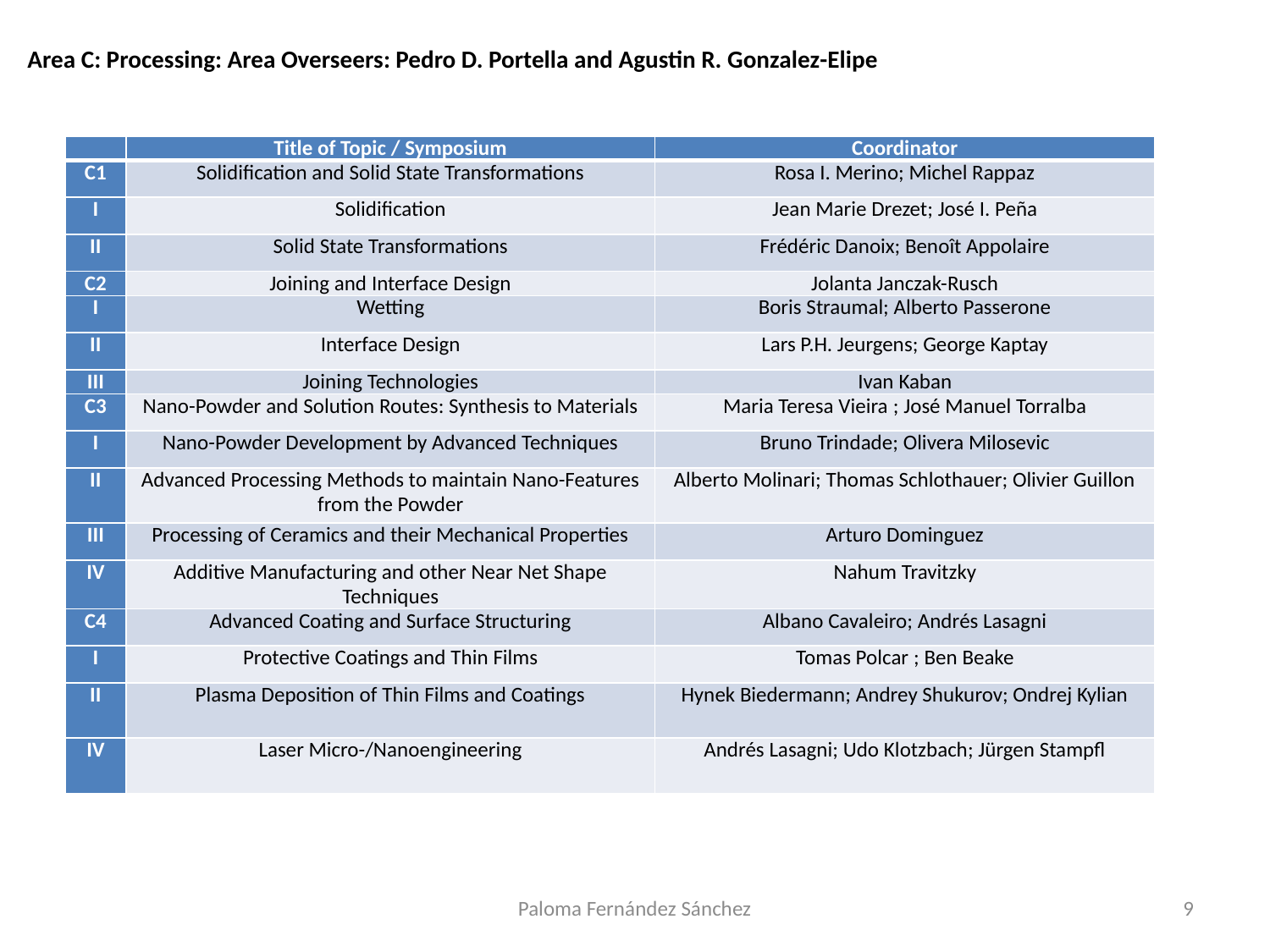

Area C: Processing: Area Overseers: Pedro D. Portella and Agustin R. Gonzalez-Elipe
|  | Title of Topic / Symposium | Coordinator |
| --- | --- | --- |
| C1 | Solidification and Solid State Transformations | Rosa I. Merino; Michel Rappaz |
| I | Solidification | Jean Marie Drezet; José I. Peña |
| II | Solid State Transformations | Frédéric Danoix; Benoît Appolaire |
| C2 | Joining and Interface Design | Jolanta Janczak-Rusch |
| I | Wetting | Boris Straumal; Alberto Passerone |
| II | Interface Design | Lars P.H. Jeurgens; George Kaptay |
| III | Joining Technologies | Ivan Kaban |
| C3 | Nano-Powder and Solution Routes: Synthesis to Materials | Maria Teresa Vieira ; José Manuel Torralba |
| I | Nano-Powder Development by Advanced Techniques | Bruno Trindade; Olivera Milosevic |
| II | Advanced Processing Methods to maintain Nano-Features from the Powder | Alberto Molinari; Thomas Schlothauer; Olivier Guillon |
| III | Processing of Ceramics and their Mechanical Properties | Arturo Dominguez |
| IV | Additive Manufacturing and other Near Net Shape Techniques | Nahum Travitzky |
| C4 | Advanced Coating and Surface Structuring | Albano Cavaleiro; Andrés Lasagni |
| I | Protective Coatings and Thin Films | Tomas Polcar ; Ben Beake |
| II | Plasma Deposition of Thin Films and Coatings | Hynek Biedermann; Andrey Shukurov; Ondrej Kylian |
| IV | Laser Micro-/Nanoengineering | Andrés Lasagni; Udo Klotzbach; Jürgen Stampfl |
Paloma Fernández Sánchez
9